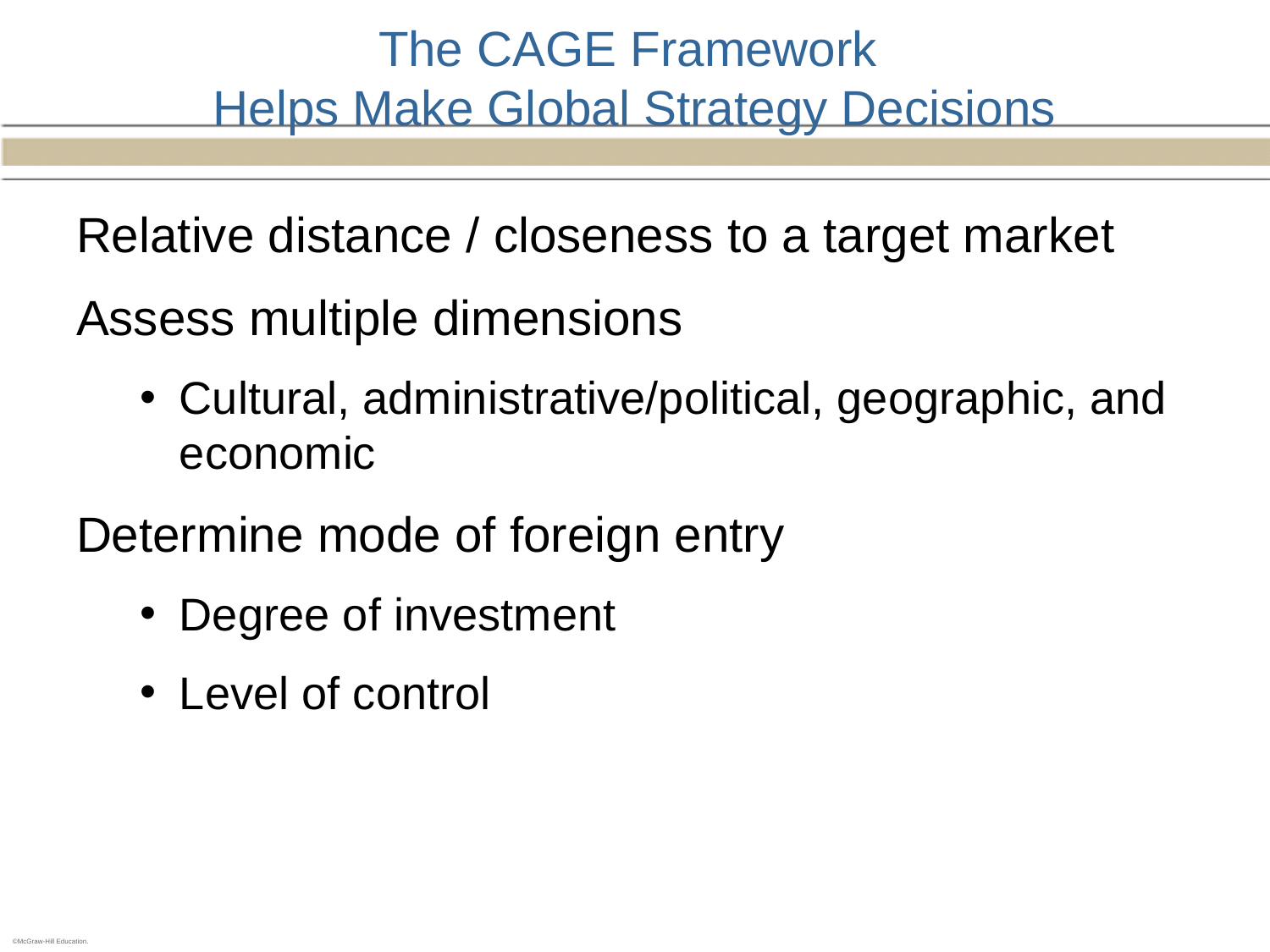

# The CAGE Framework Helps Make Global Strategy Decisions
Relative distance / closeness to a target market
Assess multiple dimensions
Cultural, administrative/political, geographic, and economic
Determine mode of foreign entry
Degree of investment
Level of control